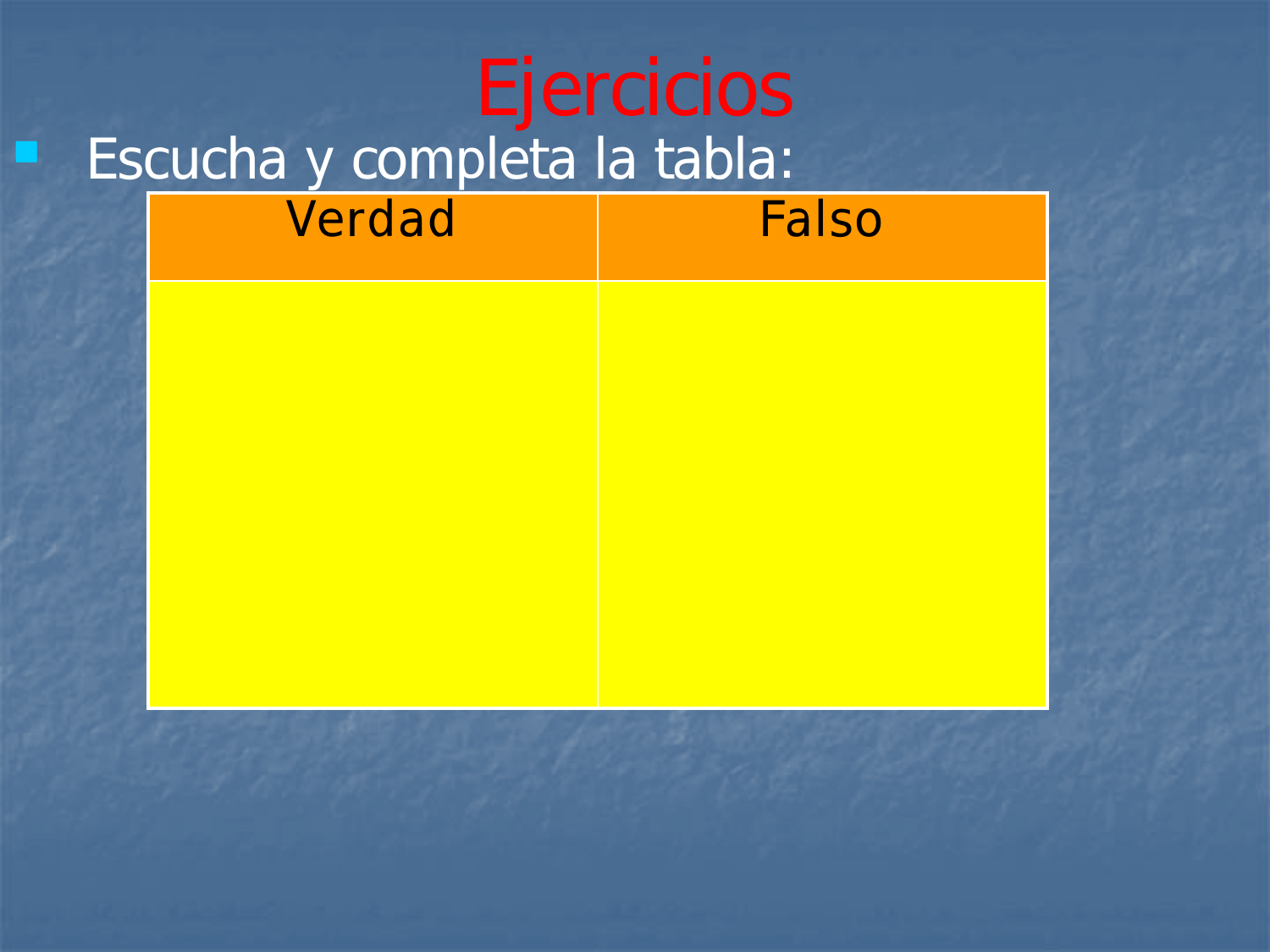

# Ejercicios
Escucha y completa la tabla:

| Verdad | Falso |
| --- | --- |
|  |  |